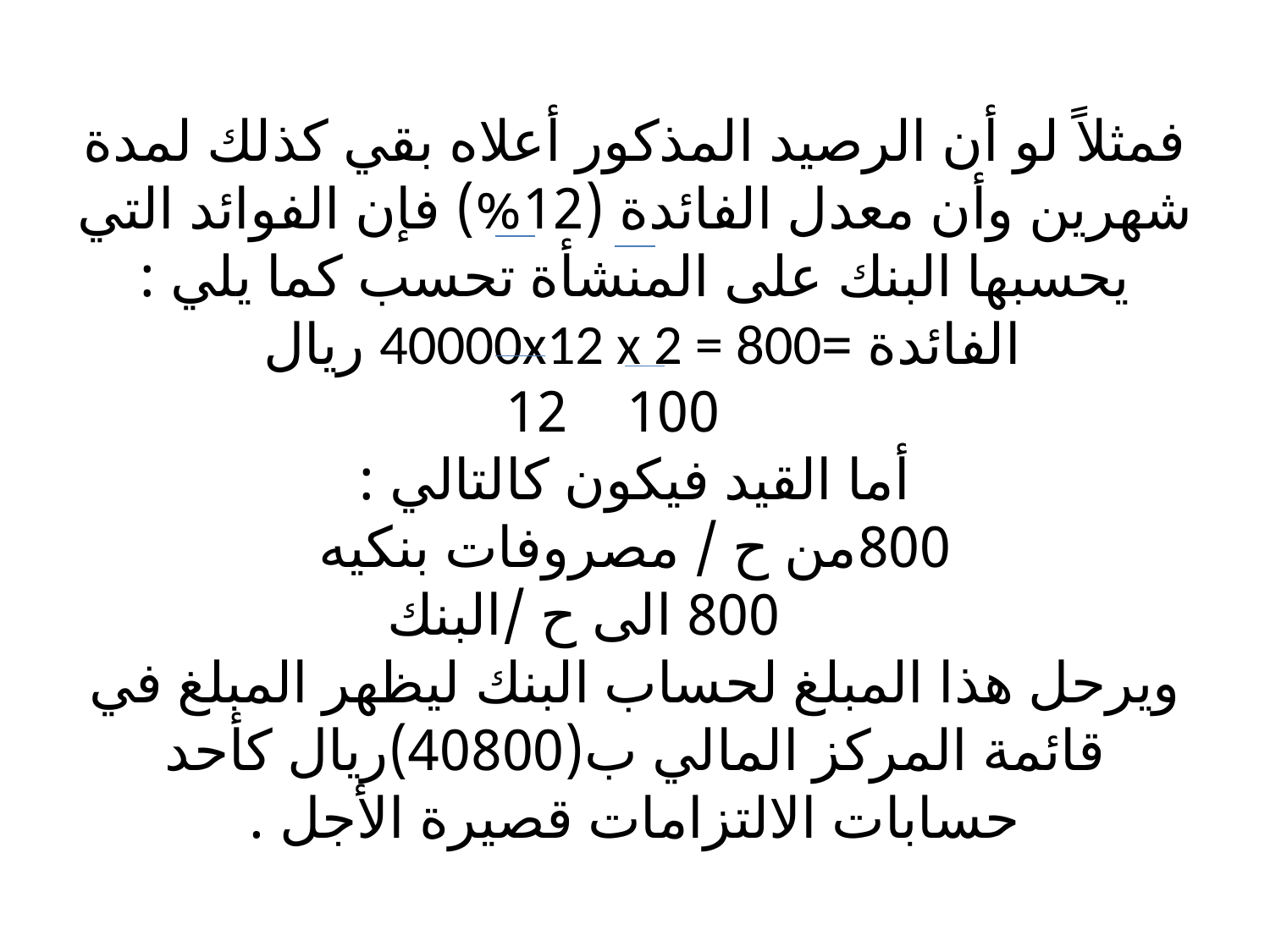

# فمثلاً لو أن الرصيد المذكور أعلاه بقي كذلك لمدة شهرين وأن معدل الفائدة (12%) فإن الفوائد التي يحسبها البنك على المنشأة تحسب كما يلي : الفائدة =40000x12 x 2 = 800 ريال 100    12 أما القيد فيكون كالتالي : 800من ح / مصروفات بنكيه 800 الى ح /البنك ويرحل هذا المبلغ لحساب البنك ليظهر المبلغ في قائمة المركز المالي ب(40800)ريال كأحد حسابات الالتزامات قصيرة الأجل .